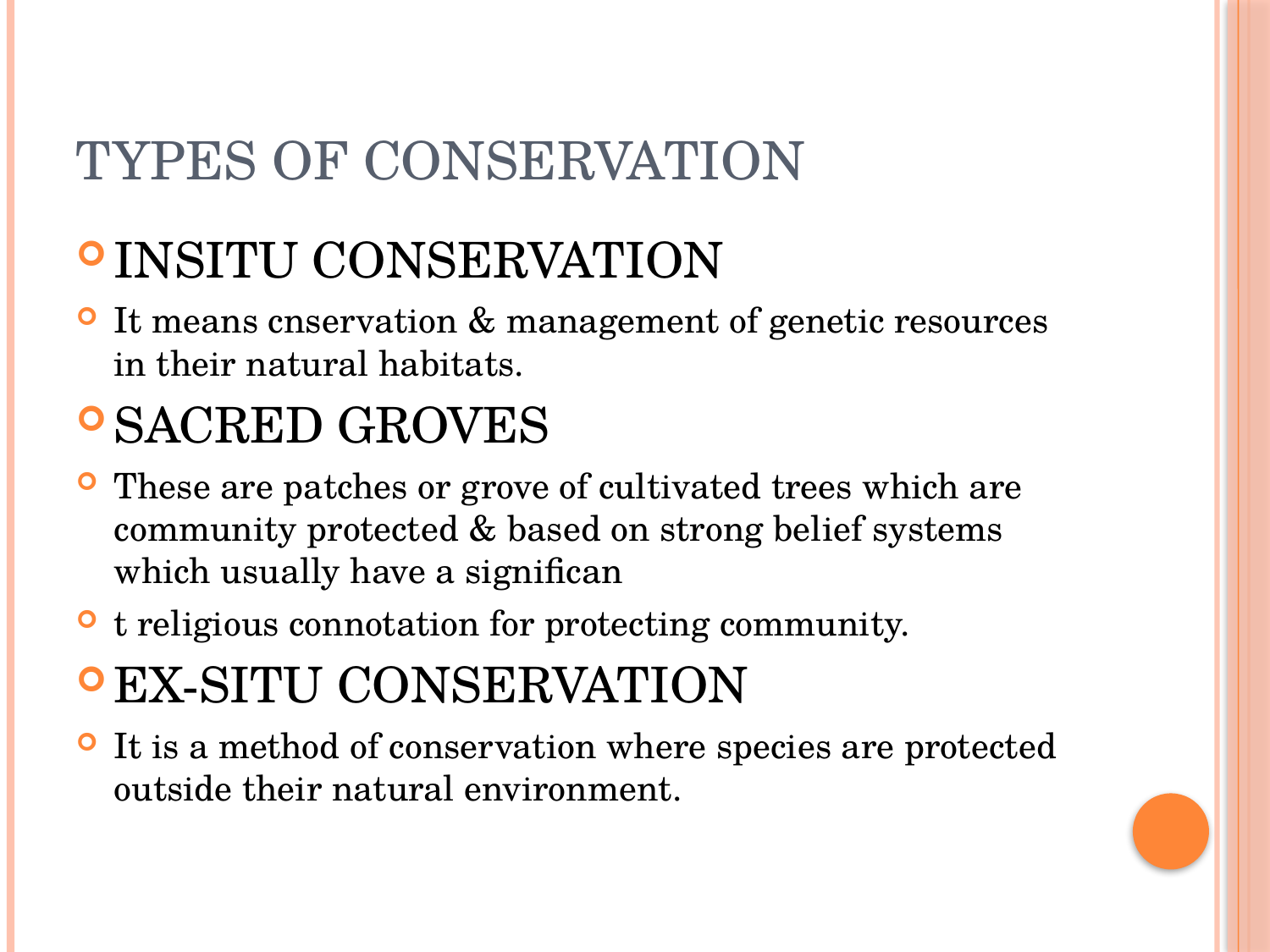

# TYPES OF CONSERVATION
INSITU CONSERVATION
It means cnservation & management of genetic resources  in their natural habitats.
SACRED GROVES
These are patches or grove of cultivated trees which are community protected & based on strong belief systems which usually have a significan
t religious connotation for protecting community.
EX-SITU CONSERVATION
It is a method of conservation where species are protected outside their natural environment.